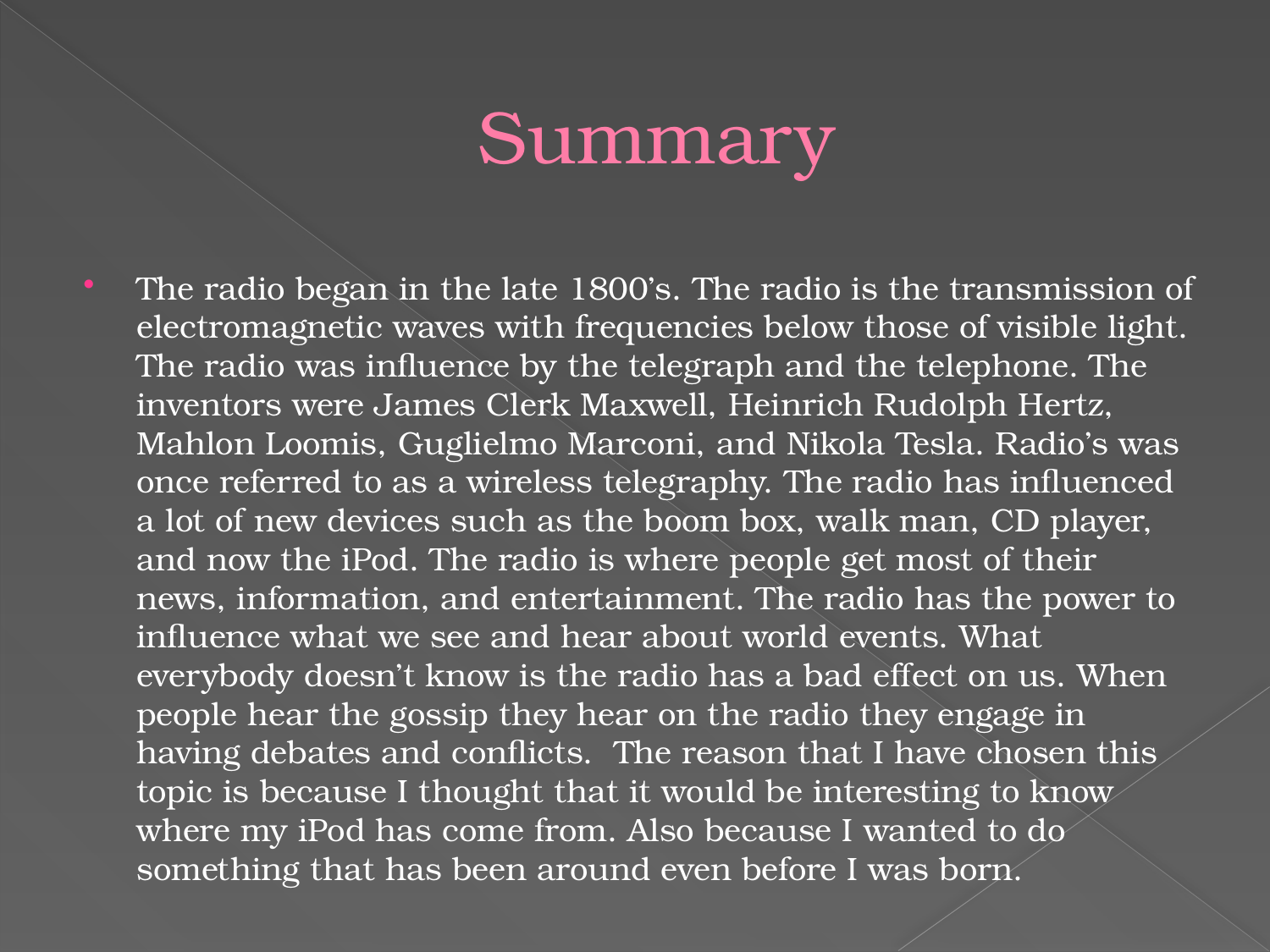

# Summary
The radio began in the late 1800’s. The radio is the transmission of electromagnetic waves with frequencies below those of visible light. The radio was influence by the telegraph and the telephone. The inventors were James Clerk Maxwell, Heinrich Rudolph Hertz, Mahlon Loomis, Guglielmo Marconi, and Nikola Tesla. Radio’s was once referred to as a wireless telegraphy. The radio has influenced a lot of new devices such as the boom box, walk man, CD player, and now the iPod. The radio is where people get most of their news, information, and entertainment. The radio has the power to influence what we see and hear about world events. What everybody doesn’t know is the radio has a bad effect on us. When people hear the gossip they hear on the radio they engage in having debates and conflicts.  The reason that I have chosen this topic is because I thought that it would be interesting to know where my iPod has come from. Also because I wanted to do something that has been around even before I was born.